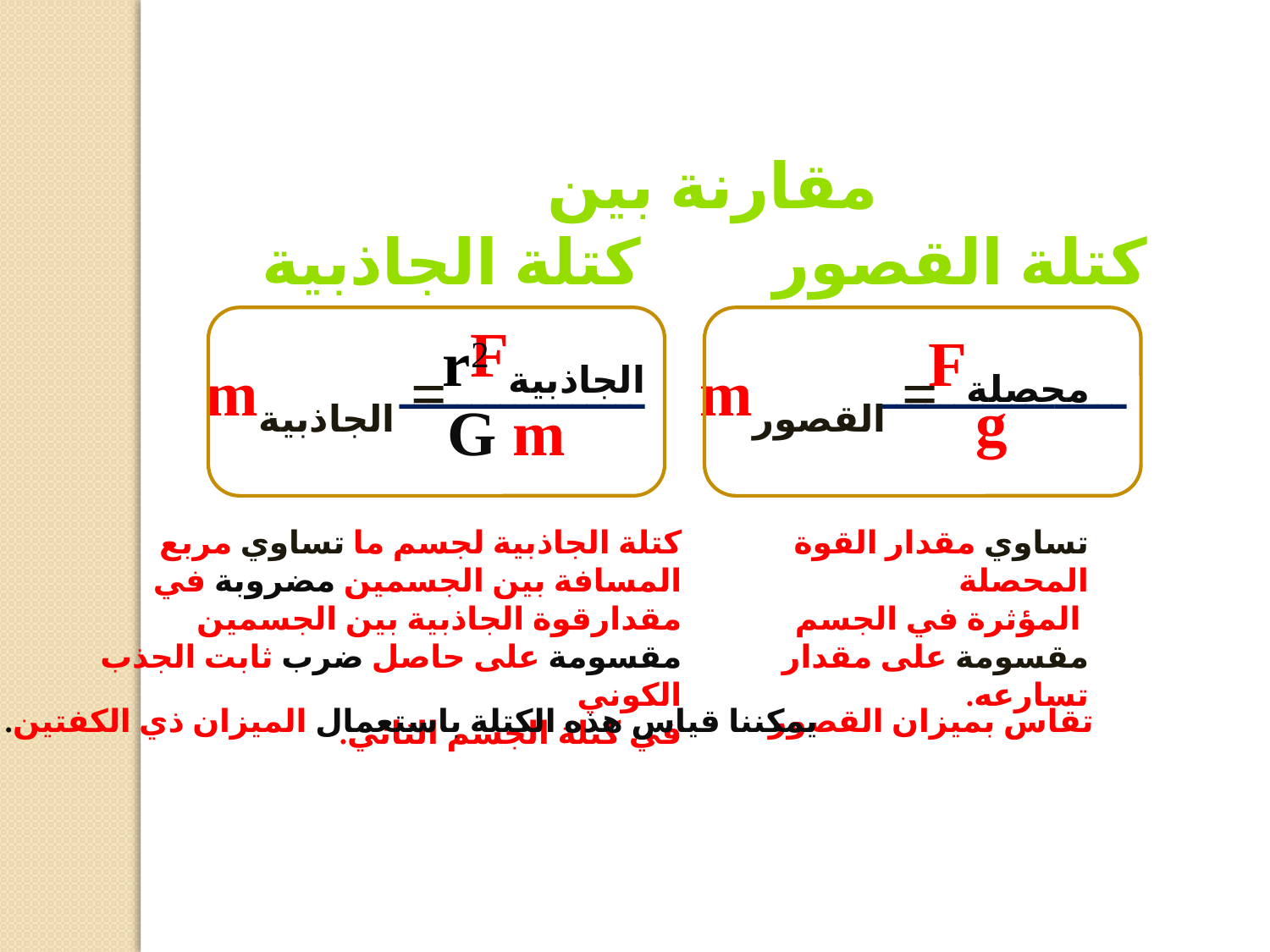

مقارنة بين
كتلة القصور        كتلة الجاذبية

 الجاذبيةF
= الجاذبيةm
ـــــــــــــــــ
G m
r2

محصلةF
= القصورm
ـــــــــــــــــ
g
كتلة الجاذبية لجسم ما تساوي مربع المسافة بين الجسمين مضروبة في مقدارقوة الجاذبية بين الجسمين
مقسومة على حاصل ضرب ثابت الجذب الكوني
في كتلة الجسم الثاني.
تساوي مقدار القوة المحصلة
 المؤثرة في الجسم
مقسومة على مقدار تسارعه.
يمكننا قياس هذه الكتلة باستعمال الميزان ذي الكفتين.
تقاس بميزان القصور